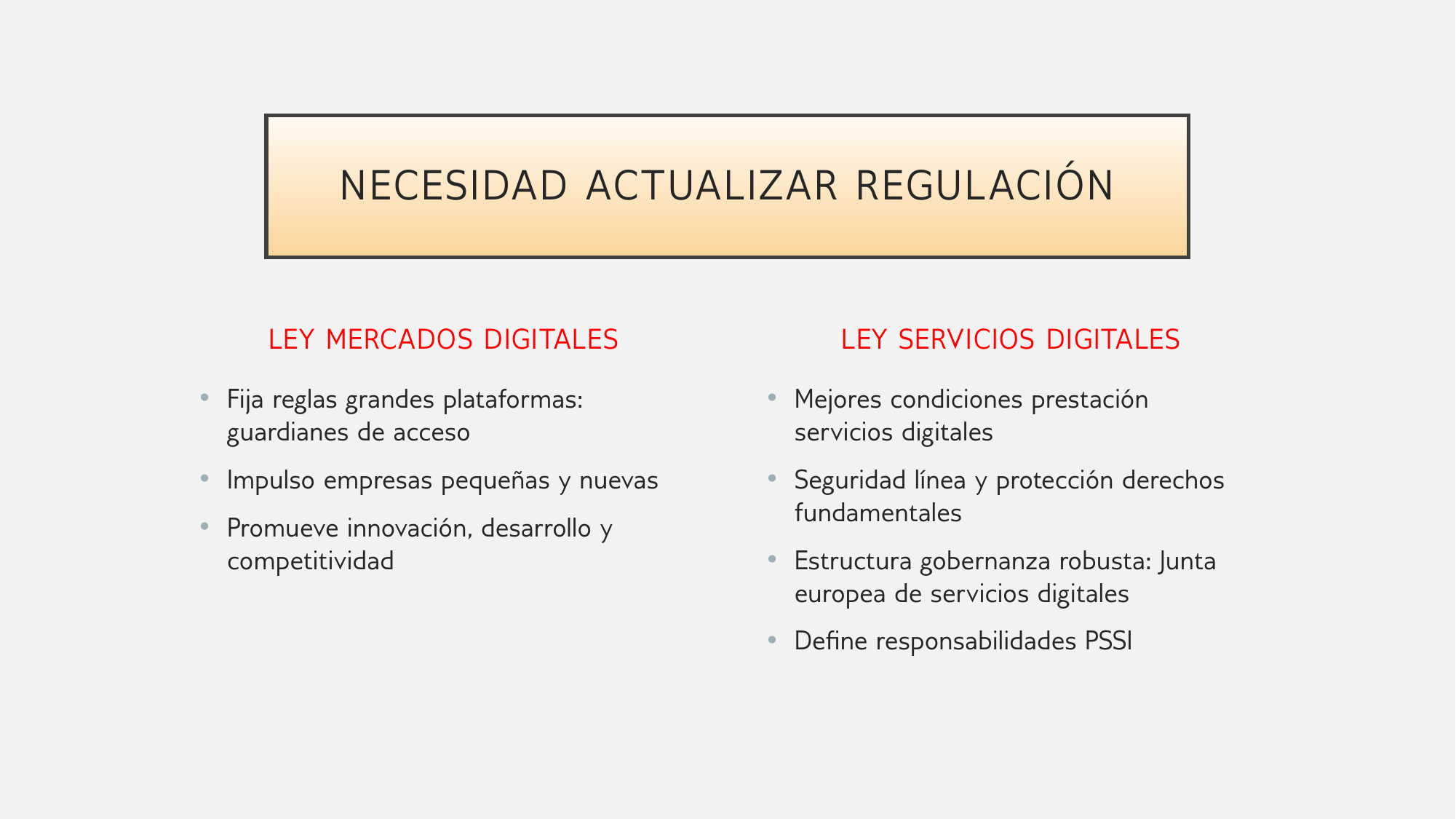

Necesidad actualizar regulación
Ley mercados digitales
Ley servicios digitales
Fija reglas grandes plataformas: guardianes de acceso
Impulso empresas pequeñas y nuevas
Promueve innovación, desarrollo y competitividad
Mejores condiciones prestación servicios digitales
Seguridad línea y protección derechos fundamentales
Estructura gobernanza robusta: Junta europea de servicios digitales
Define responsabilidades PSSI